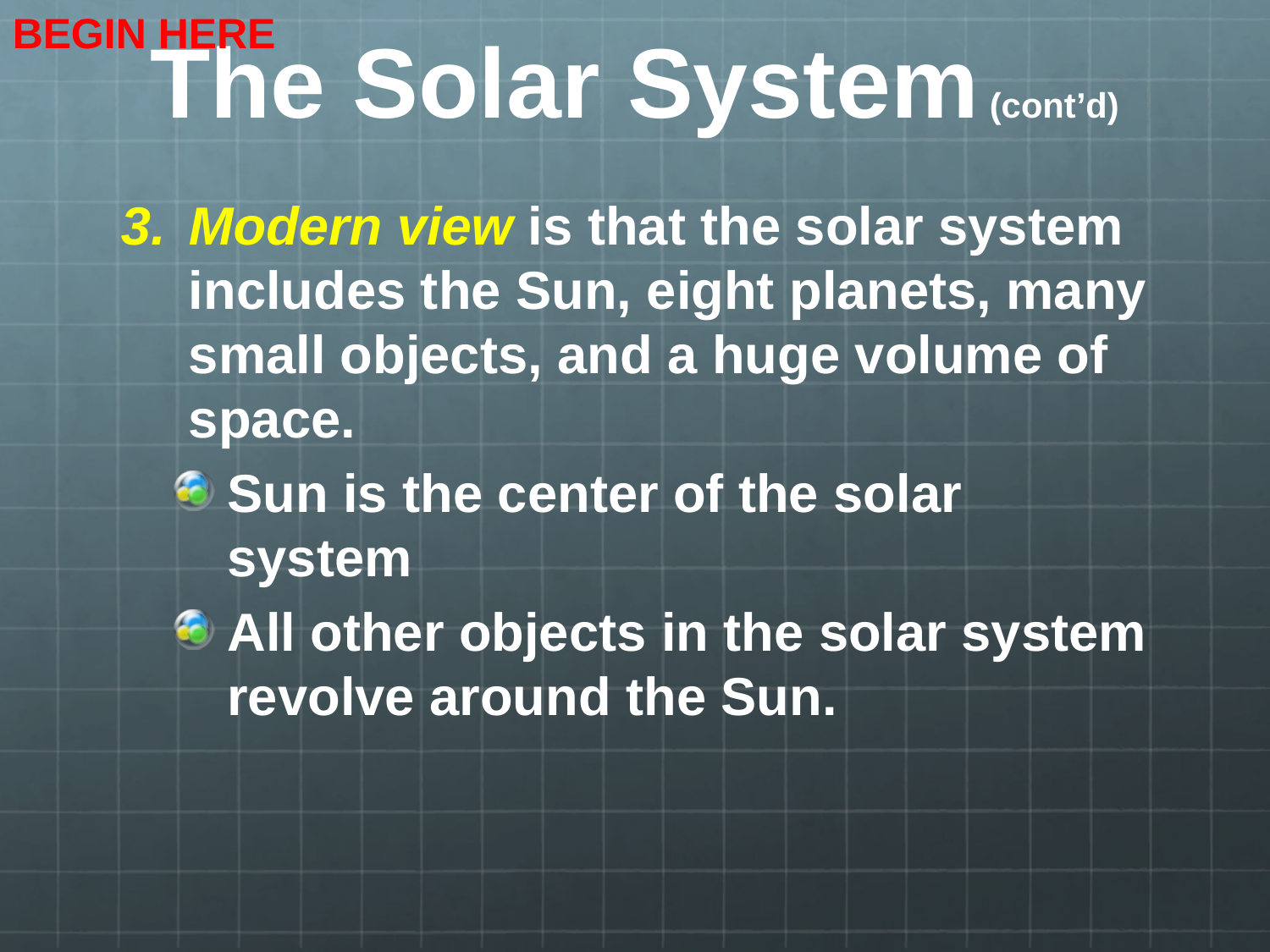

BEGIN HERE
# The Solar System (cont’d)
Modern view is that the solar system includes the Sun, eight planets, many small objects, and a huge volume of space.
Sun is the center of the solar system
All other objects in the solar system revolve around the Sun.